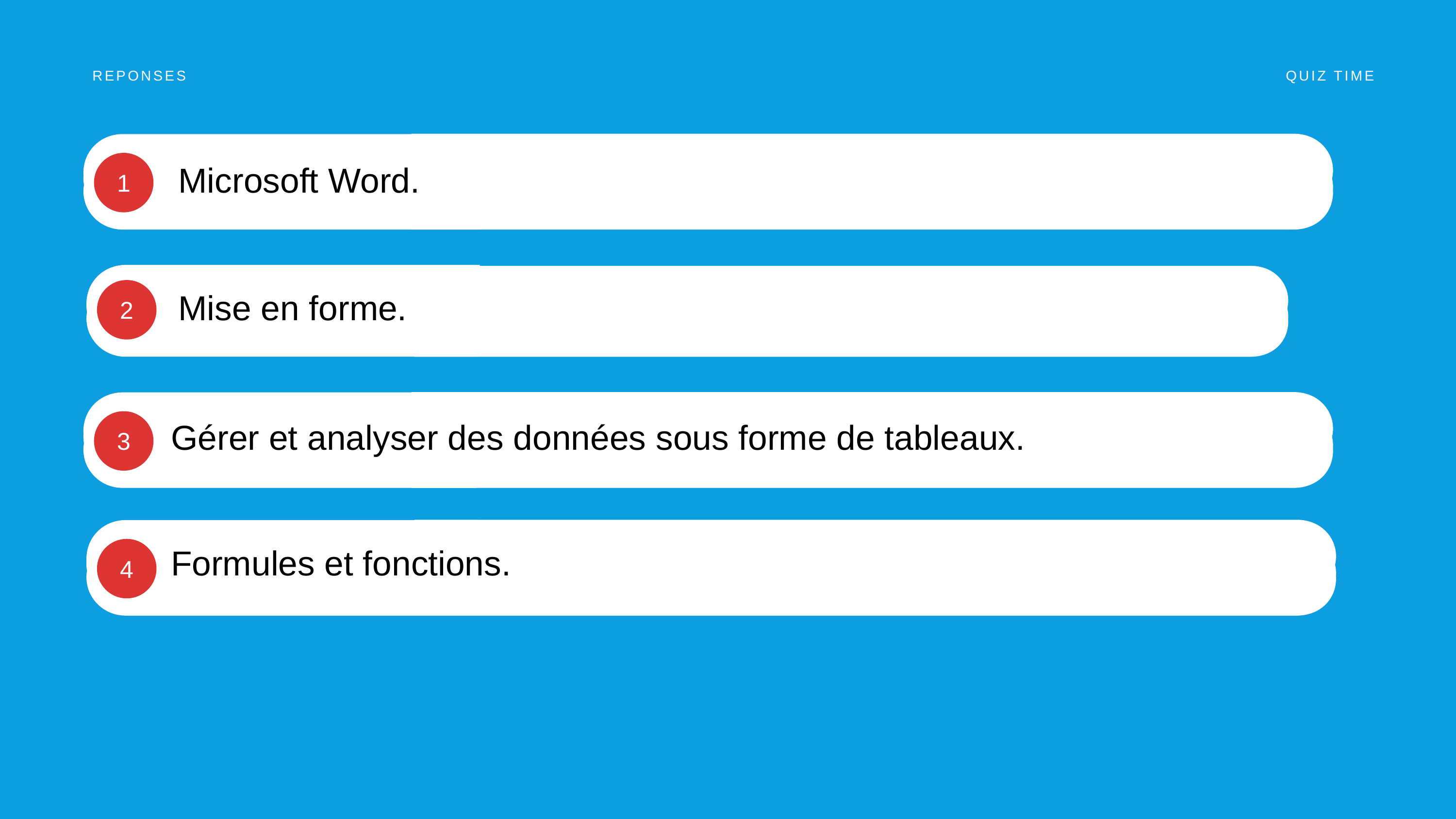

REPONSES
QUIZ TIME

Microsoft Word.
1

Mise en forme.
2

Gérer et analyser des données sous forme de tableaux.
3

Formules et fonctions.
4